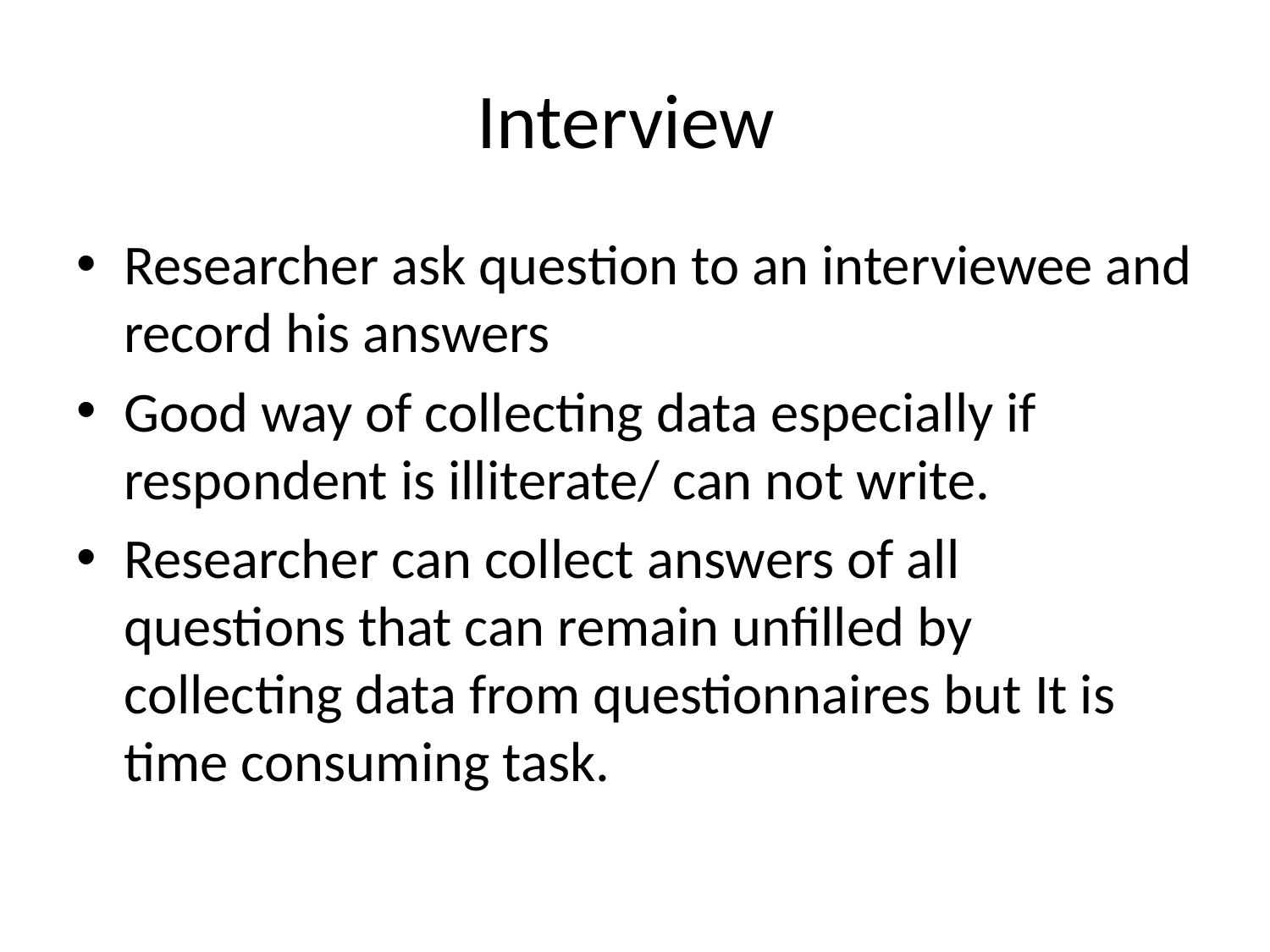

# Interview
Researcher ask question to an interviewee and record his answers
Good way of collecting data especially if respondent is illiterate/ can not write.
Researcher can collect answers of all questions that can remain unfilled by collecting data from questionnaires but It is time consuming task.